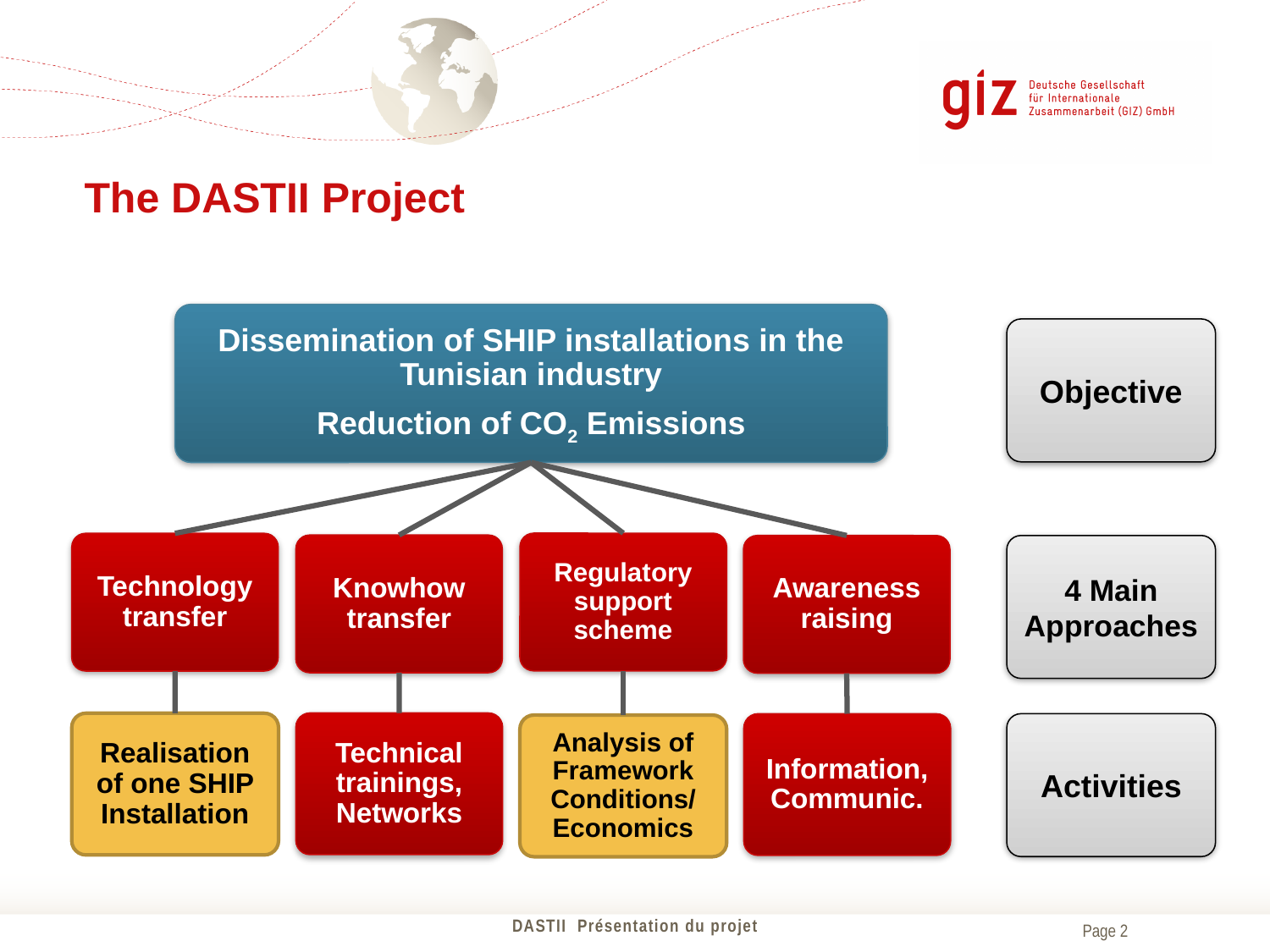

The DASTII Project
Dissemination of SHIP installations in the Tunisian industry
Reduction of CO2 Emissions
Objective
Regulatory support scheme
Technology transfer
Knowhow transfer
Awareness raising
4 Main Approaches
Technical trainings, Networks
Realisation of one SHIP Installation
Activities
Information, Communic.
Analysis of Framework Conditions/ Economics
DASTII  Présentation du projet